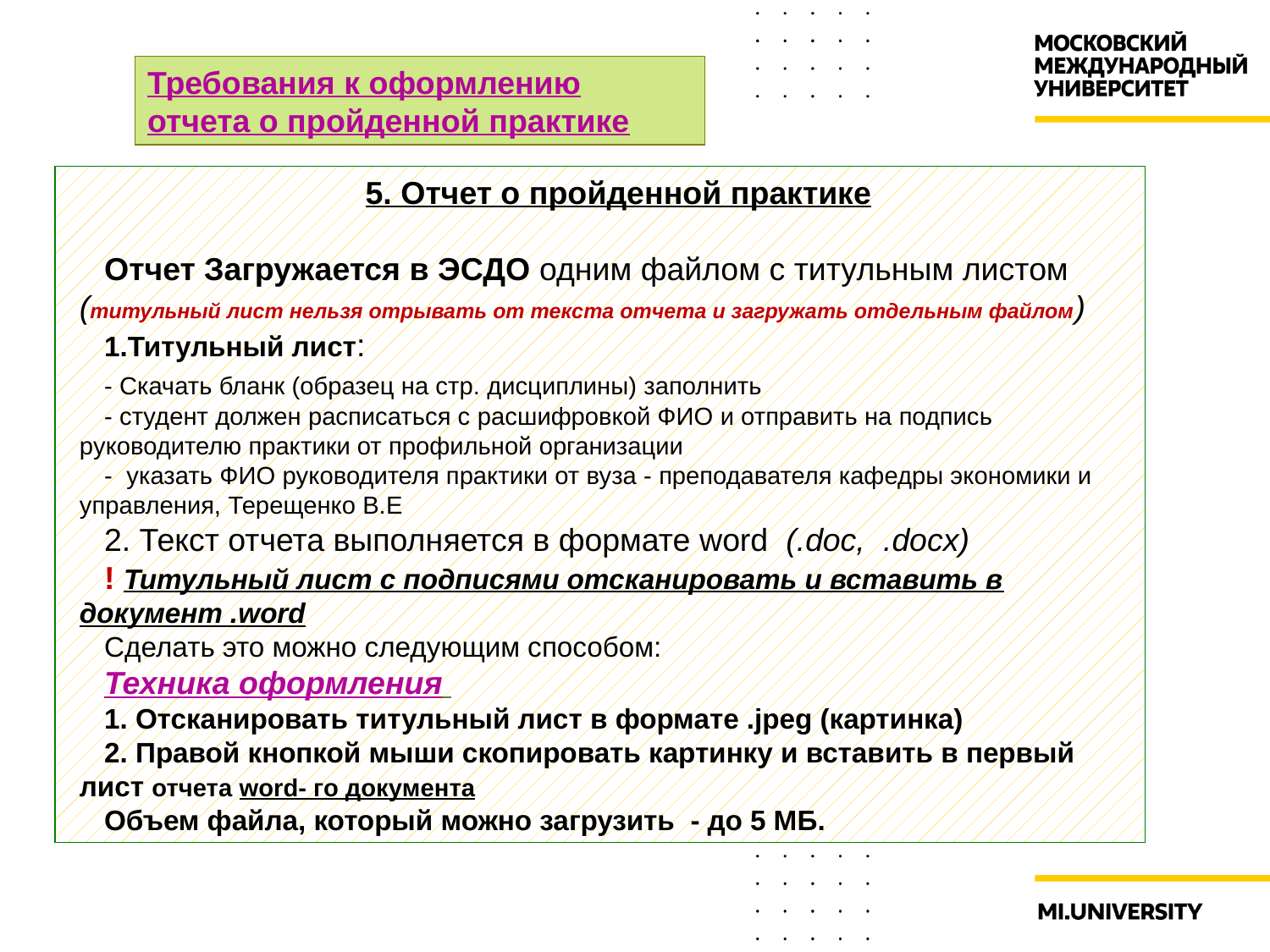

18
Требования к оформлению отчета о пройденной практике
5. Отчет о пройденной практике

Отчет Загружается в ЭСДО одним файлом с титульным листом (титульный лист нельзя отрывать от текста отчета и загружать отдельным файлом)
Титульный лист:
- Скачать бланк (образец на стр. дисциплины) заполнить
- студент должен расписаться с расшифровкой ФИО и отправить на подпись руководителю практики от профильной организации
-  указать ФИО руководителя практики от вуза - преподавателя кафедры экономики и управления, Терещенко В.Е
2. Текст отчета выполняется в формате word  (.doc,  .docx)
! Титульный лист с подписями отсканировать и вставить в документ .word
Сделать это можно следующим способом:
Техника оформления
1. Отсканировать титульный лист в формате .jpeg (картинка)
2. Правой кнопкой мыши скопировать картинку и вставить в первый лист отчета word- го документа
Объем файла, который можно загрузить  - до 5 МБ.